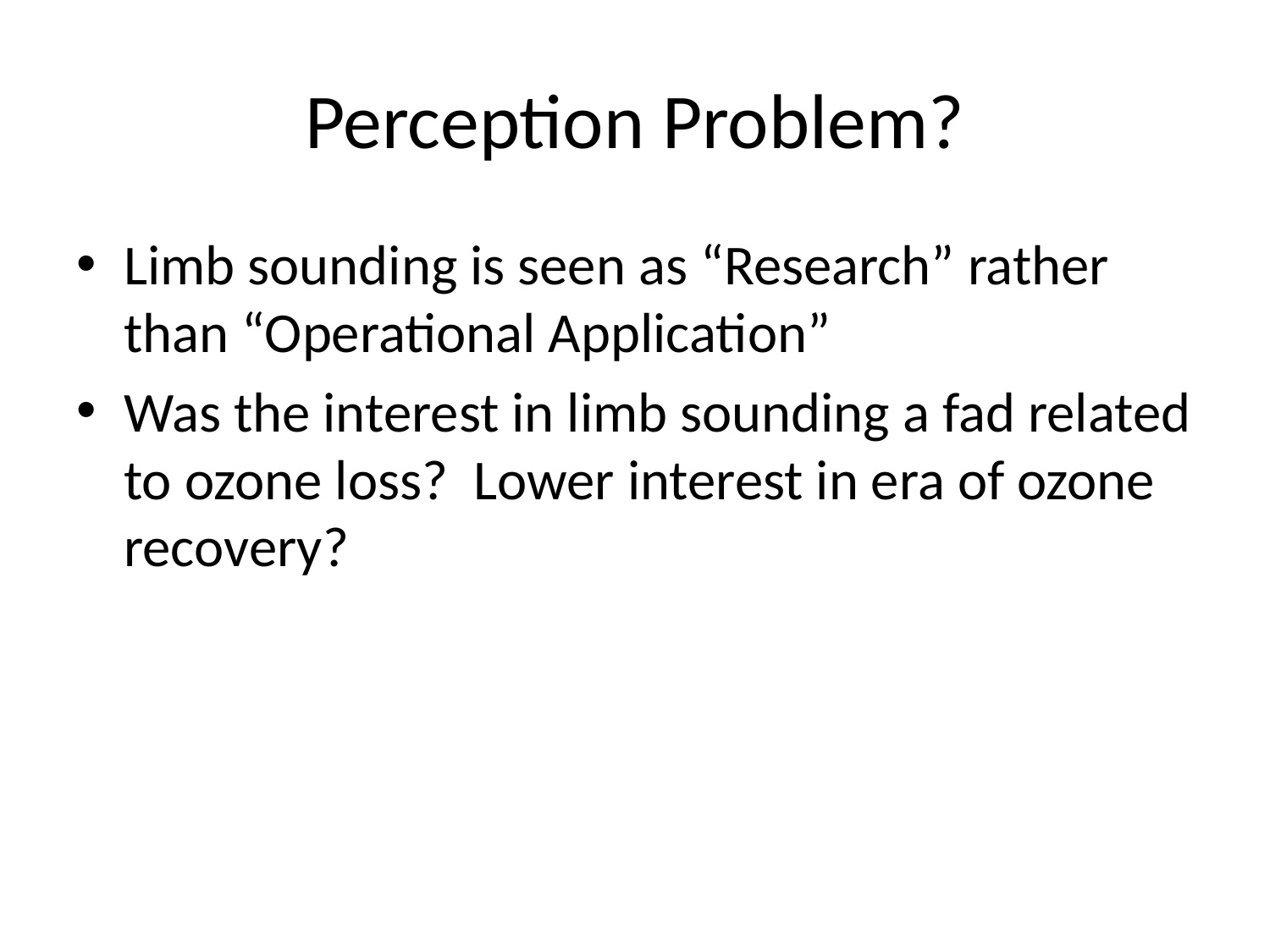

# Perception Problem?
Limb sounding is seen as “Research” rather than “Operational Application”
Was the interest in limb sounding a fad related to ozone loss?  Lower interest in era of ozone recovery?